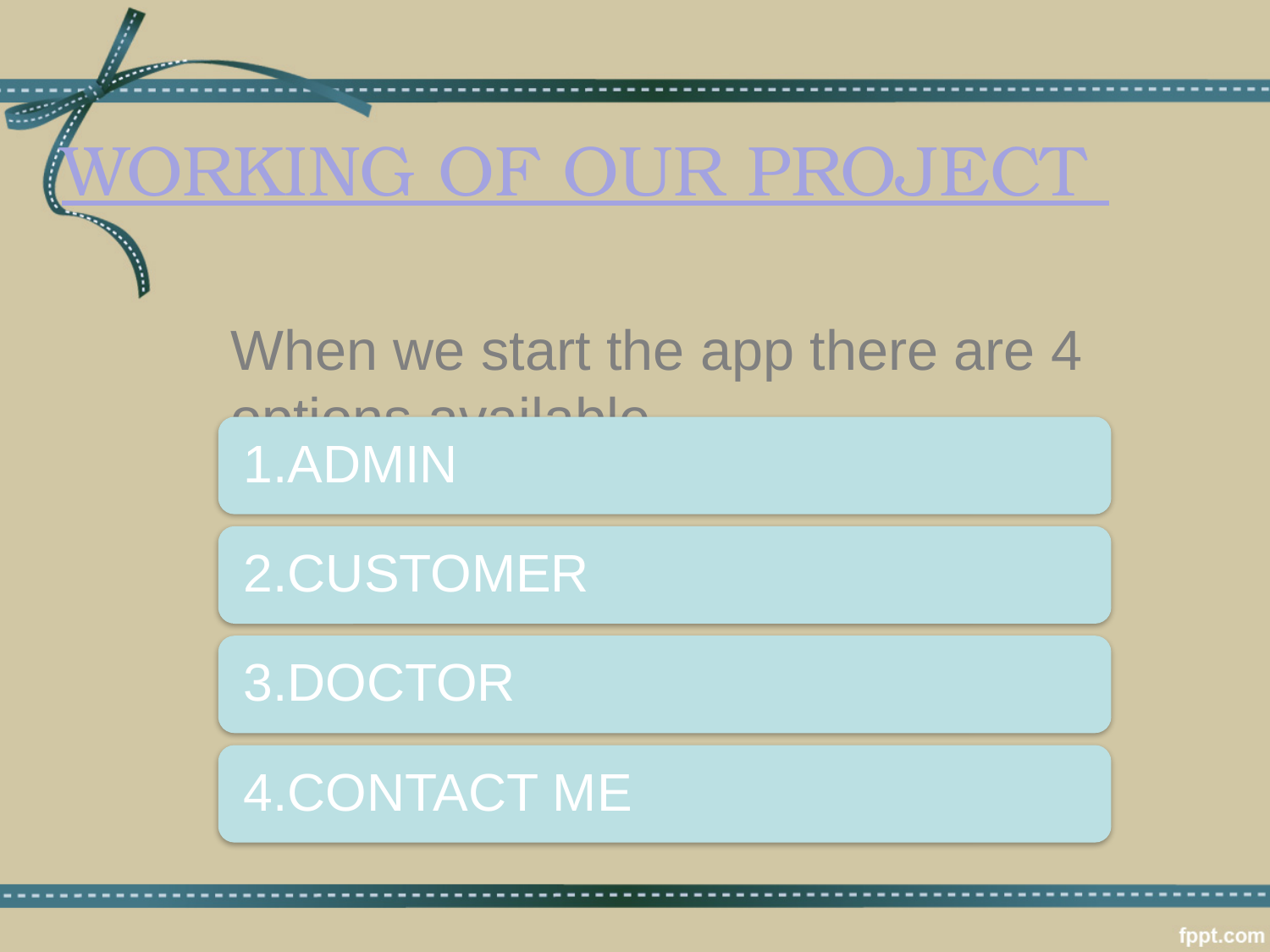

WORKING OF OUR PROJECT

When we start the app there are 4 options available

1.ADMIN
2.CUSTOMER
3.DOCTOR
4.CONTACT ME